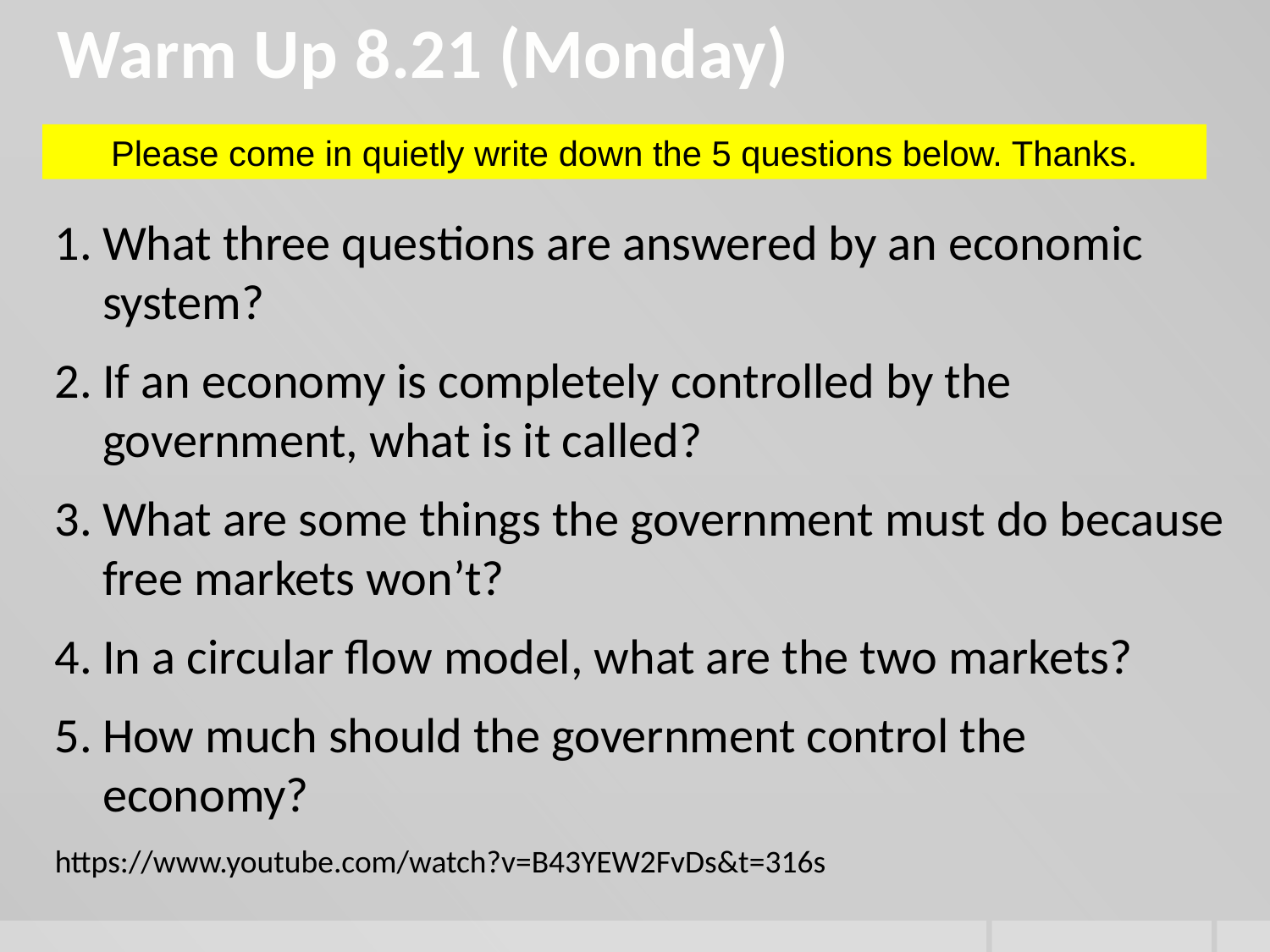

Warm Up 8.21 (Monday)
Please come in quietly write down the 5 questions below. Thanks.
What three questions are answered by an economic system?
If an economy is completely controlled by the government, what is it called?
What are some things the government must do because free markets won’t?
In a circular flow model, what are the two markets?
How much should the government control the economy?
https://www.youtube.com/watch?v=B43YEW2FvDs&t=316s